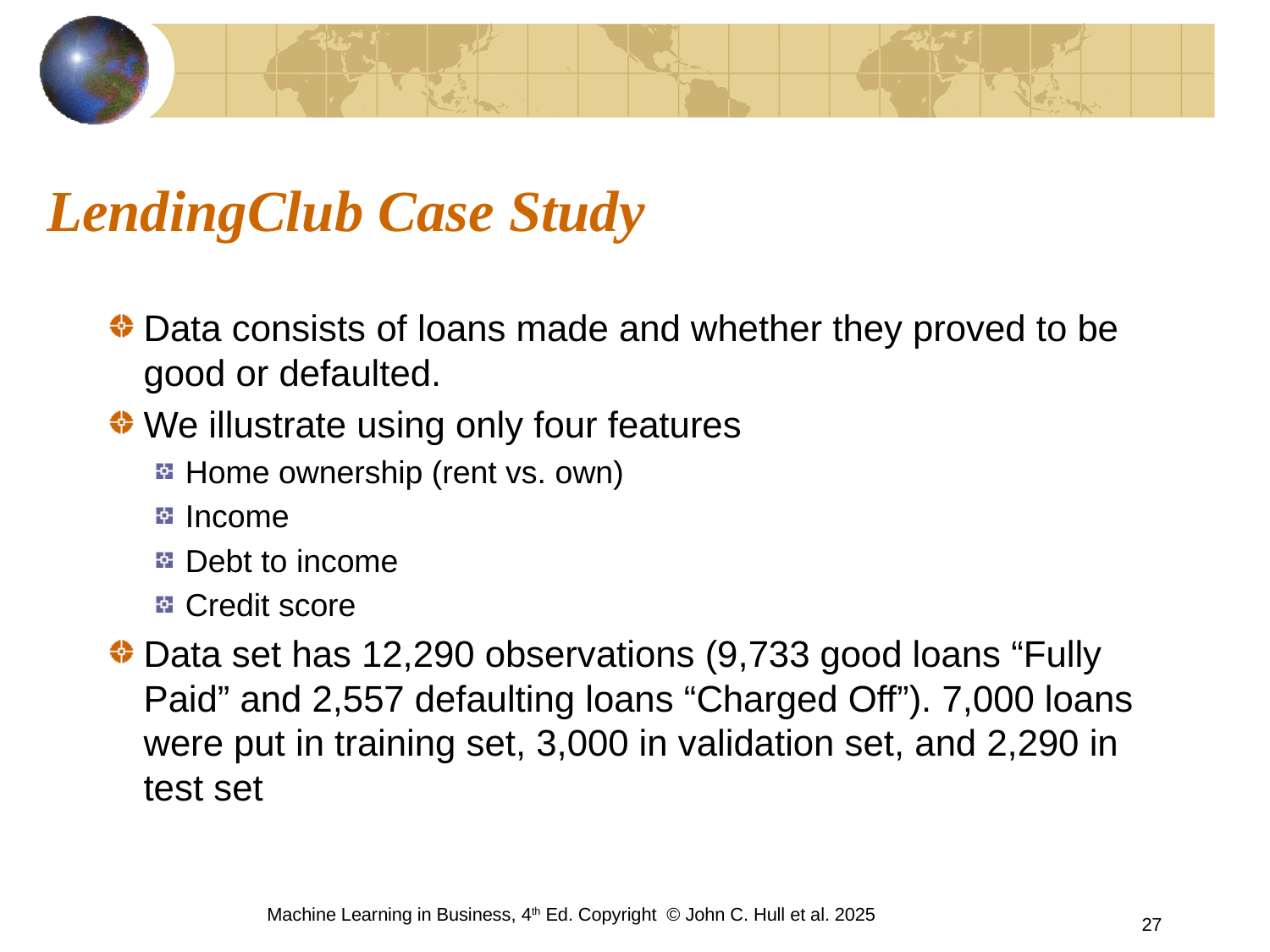

# LendingClub Case Study
Data consists of loans made and whether they proved to be good or defaulted.
We illustrate using only four features
Home ownership (rent vs. own)
Income
Debt to income
Credit score
Data set has 12,290 observations (9,733 good loans “Fully Paid” and 2,557 defaulting loans “Charged Off”). 7,000 loans were put in training set, 3,000 in validation set, and 2,290 in test set
Machine Learning in Business, 4th Ed. Copyright  © John C. Hull et al. 2025
27